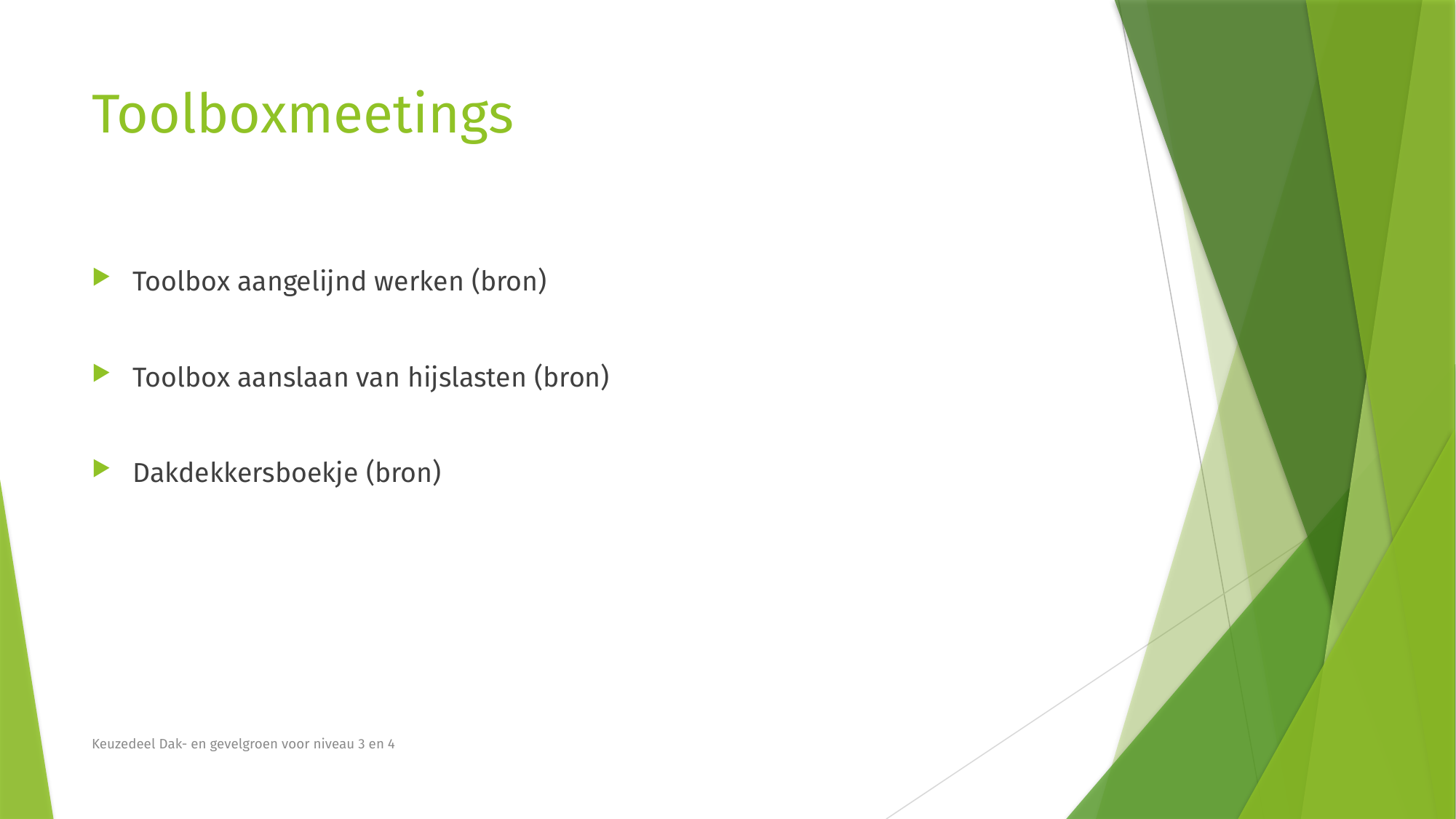

# Toolboxmeetings
Toolbox aangelijnd werken (bron)

Toolbox aanslaan van hijslasten (bron)

Dakdekkersboekje (bron)
Keuzedeel Dak- en gevelgroen voor niveau 3 en 4